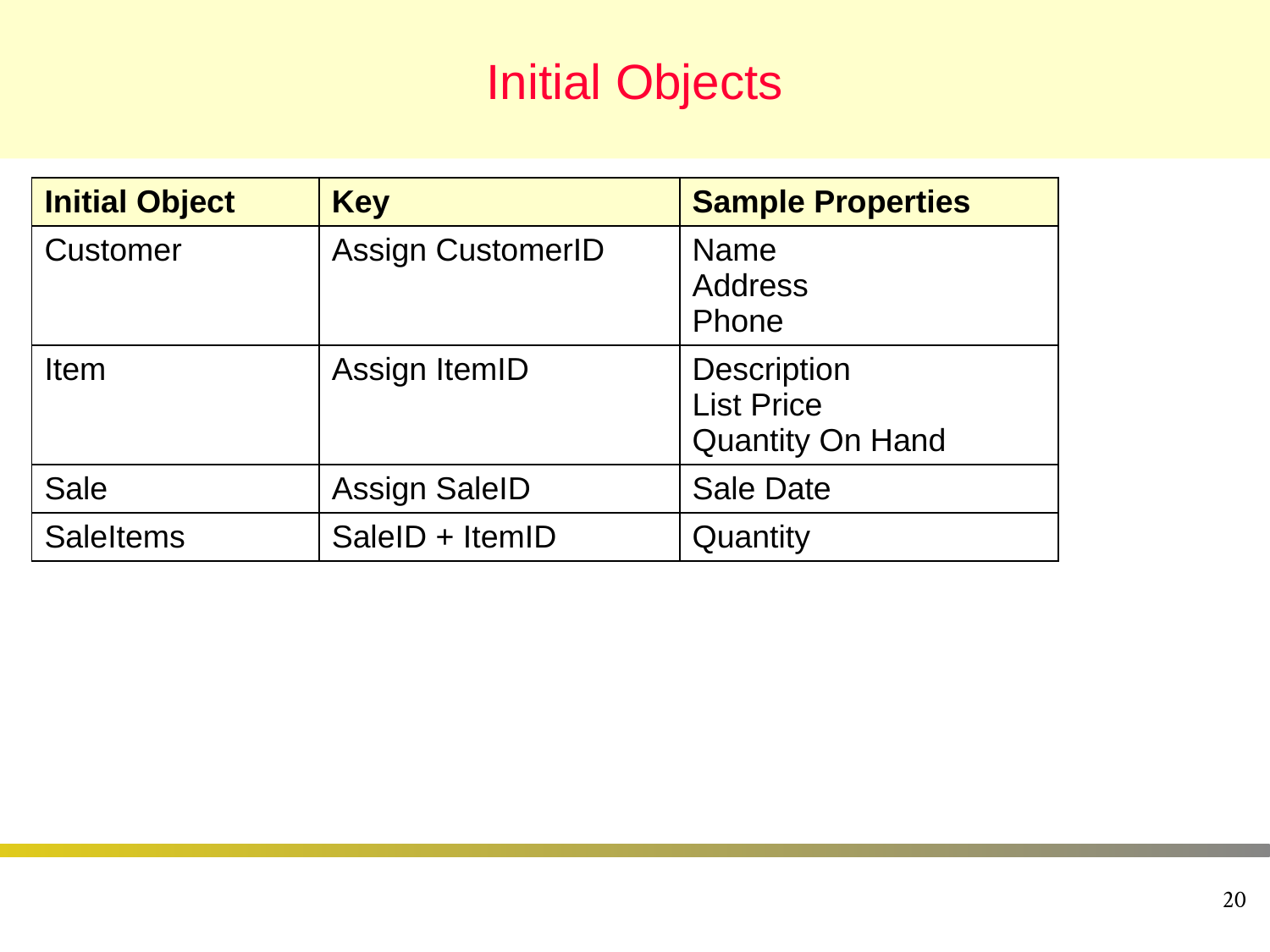

# Initial Objects
| Initial Object | Key | Sample Properties |
| --- | --- | --- |
| Customer | Assign CustomerID | Name Address Phone |
| Item | Assign ItemID | Description List Price Quantity On Hand |
| Sale | Assign SaleID | Sale Date |
| SaleItems | SaleID + ItemID | Quantity |
20